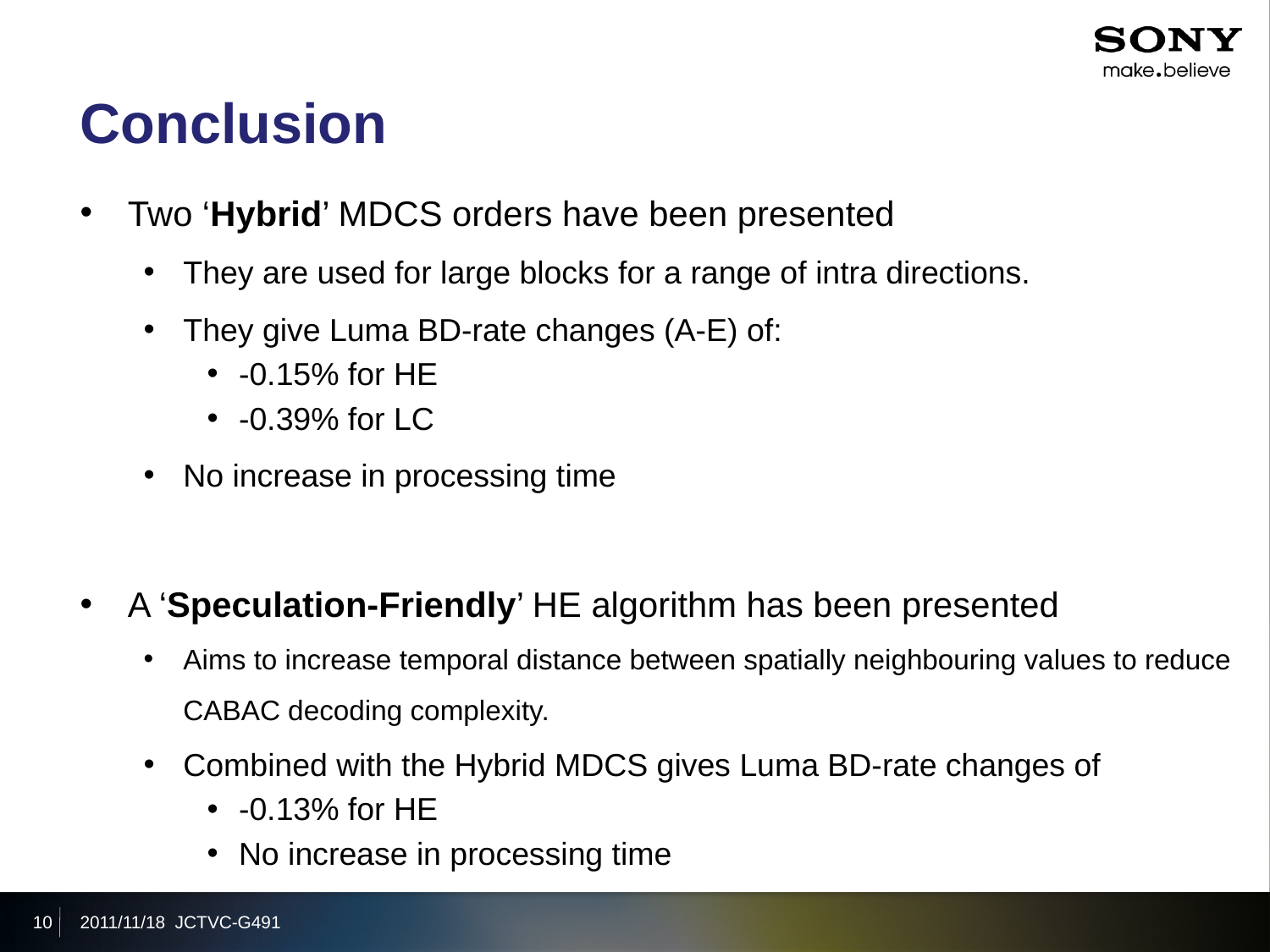

# Conclusion
Two ‘Hybrid’ MDCS orders have been presented
They are used for large blocks for a range of intra directions.
They give Luma BD-rate changes (A-E) of:
-0.15% for HE
-0.39% for LC
No increase in processing time

A ‘Speculation-Friendly’ HE algorithm has been presented
Aims to increase temporal distance between spatially neighbouring values to reduce CABAC decoding complexity.
Combined with the Hybrid MDCS gives Luma BD-rate changes of
-0.13% for HE
No increase in processing time
10
2011/11/18
JCTVC-G491